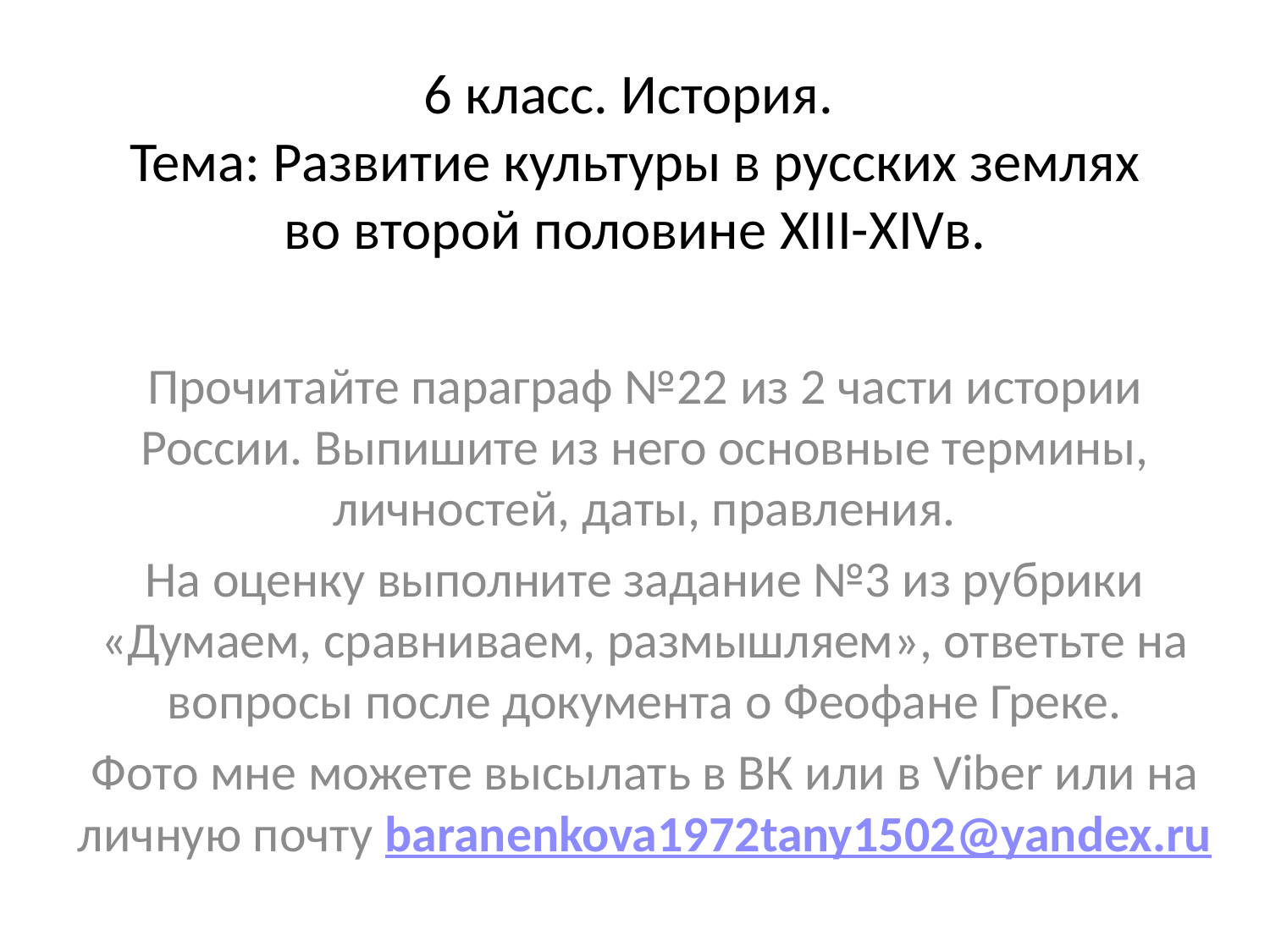

# 6 класс. История. Тема: Развитие культуры в русских землях во второй половине XIII-XIVв.
Прочитайте параграф №22 из 2 части истории России. Выпишите из него основные термины, личностей, даты, правления.
На оценку выполните задание №3 из рубрики «Думаем, сравниваем, размышляем», ответьте на вопросы после документа о Феофане Греке.
Фото мне можете высылать в ВК или в Viber или на личную почту baranenkova1972tany1502@yandex.ru